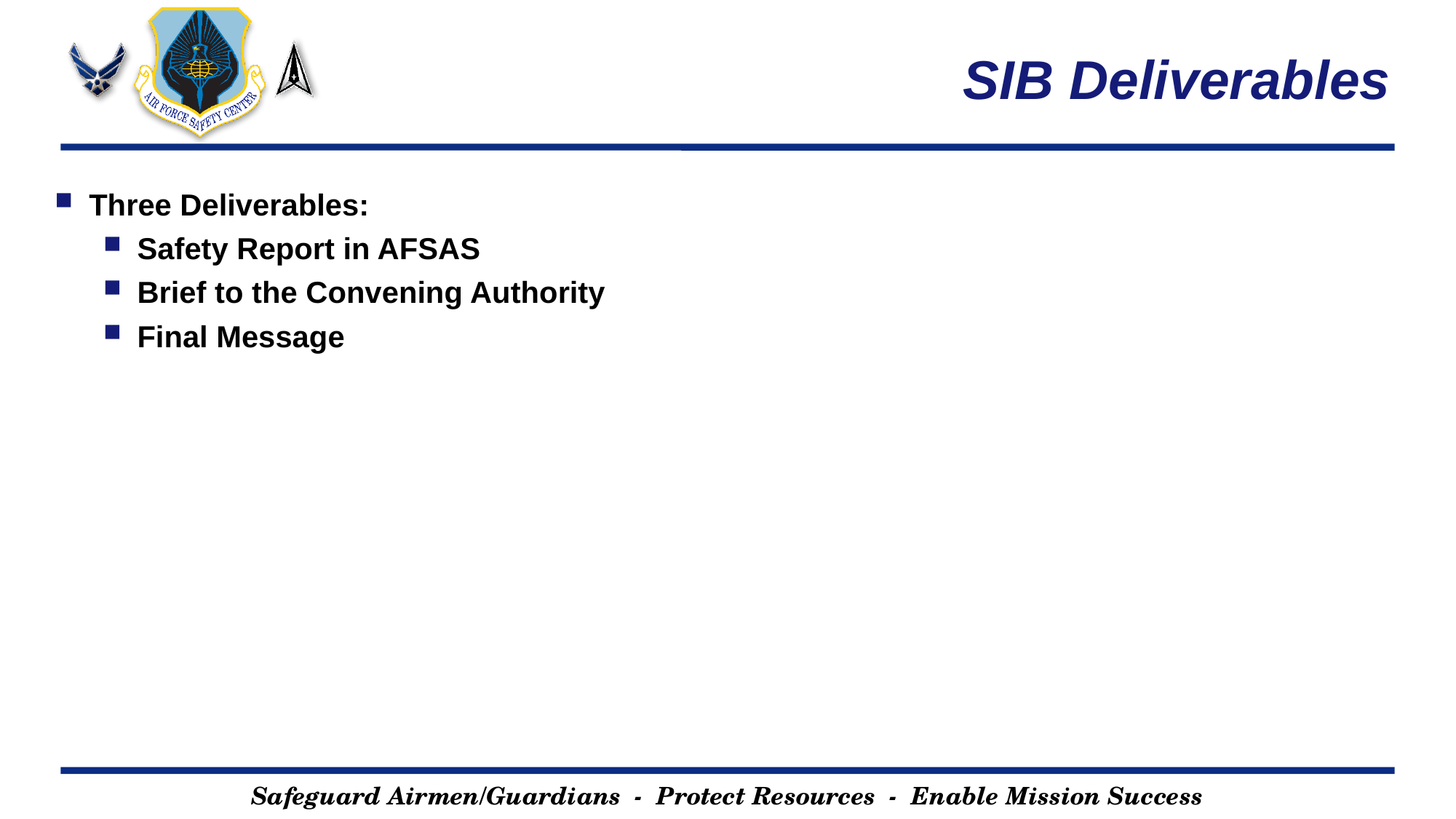

# SIB Deliverables
Three Deliverables:
Safety Report in AFSAS
Brief to the Convening Authority
Final Message